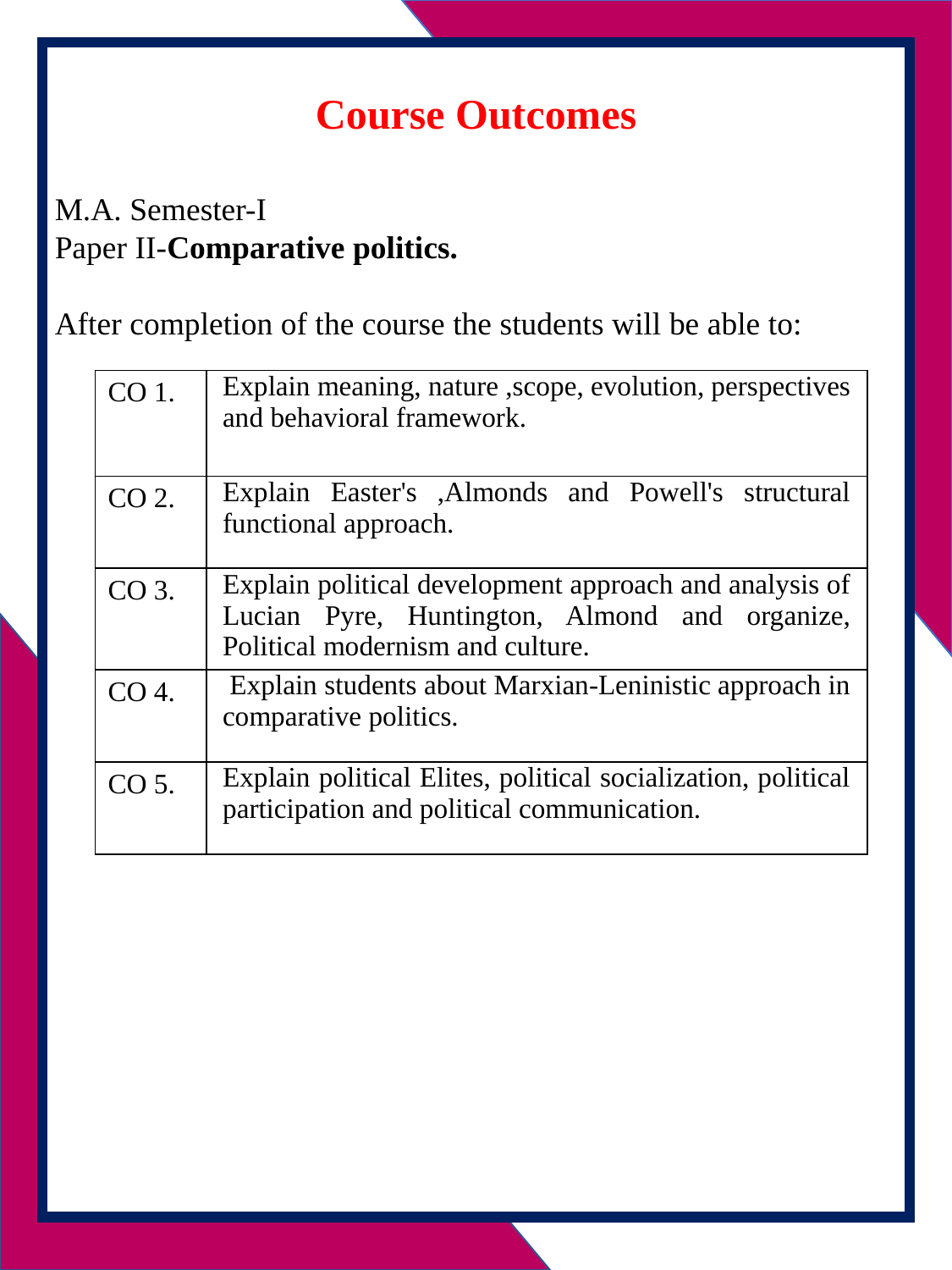

Course Outcomes

M.A. Semester-I
Paper II-Comparative politics.

After completion of the course the students will be able to:

| CO 1. | Explain meaning, nature ,scope, evolution, perspectives and behavioral framework. |
| --- | --- |
| CO 2. | Explain Easter's ,Almonds and Powell's structural functional approach. |
| CO 3. | Explain political development approach and analysis of Lucian Pyre, Huntington, Almond and organize, Political modernism and culture. |
| CO 4. | Explain students about Marxian-Leninistic approach in comparative politics. |
| CO 5. | Explain political Elites, political socialization, political participation and political communication. |